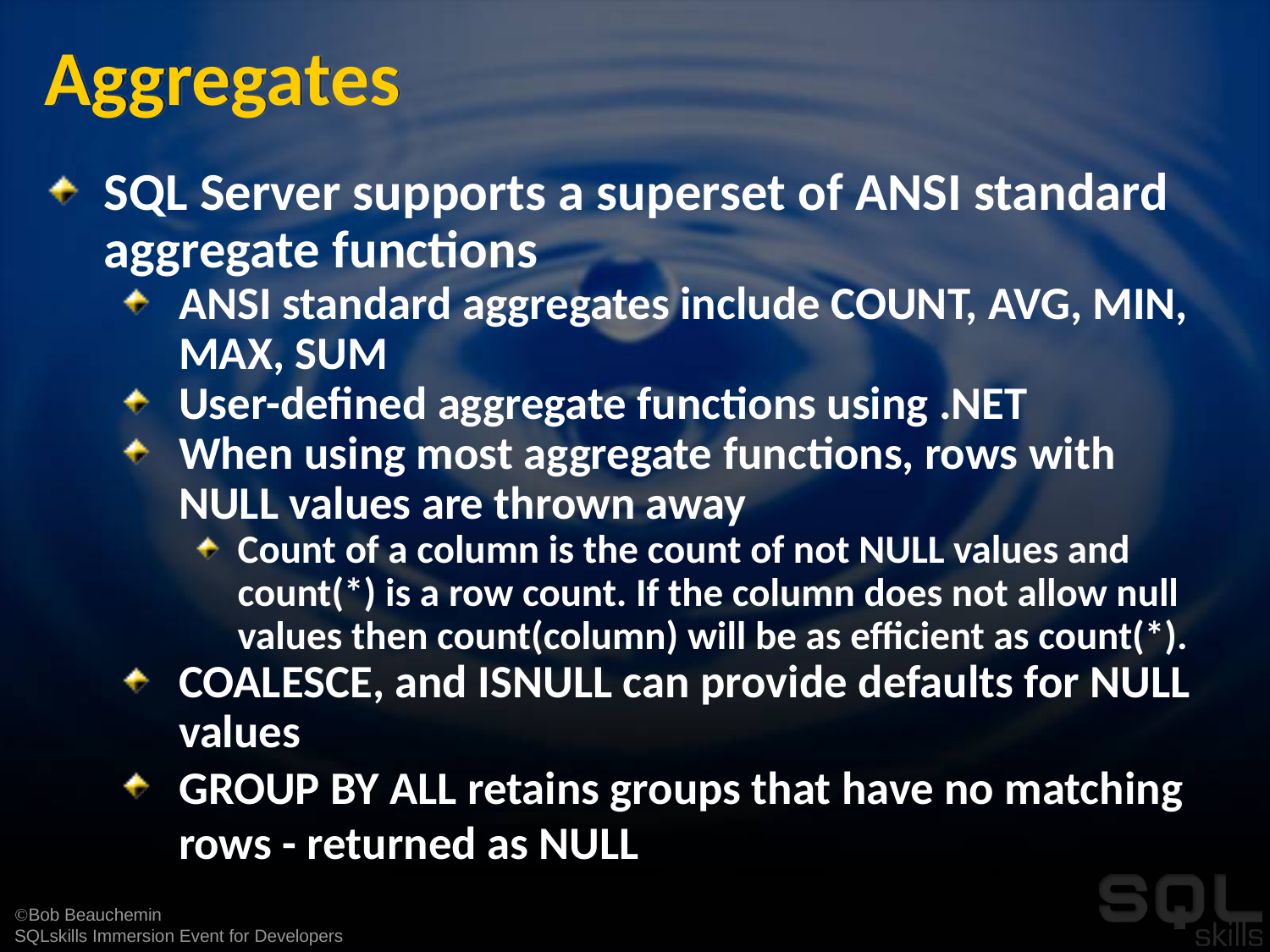

# Aggregates
SQL Server supports a superset of ANSI standard aggregate functions
ANSI standard aggregates include COUNT, AVG, MIN, MAX, SUM
User-defined aggregate functions using .NET
When using most aggregate functions, rows with NULL values are thrown away
Count of a column is the count of not NULL values and count(*) is a row count. If the column does not allow null values then count(column) will be as efficient as count(*).
COALESCE, and ISNULL can provide defaults for NULL values
GROUP BY ALL retains groups that have no matching rows - returned as NULL